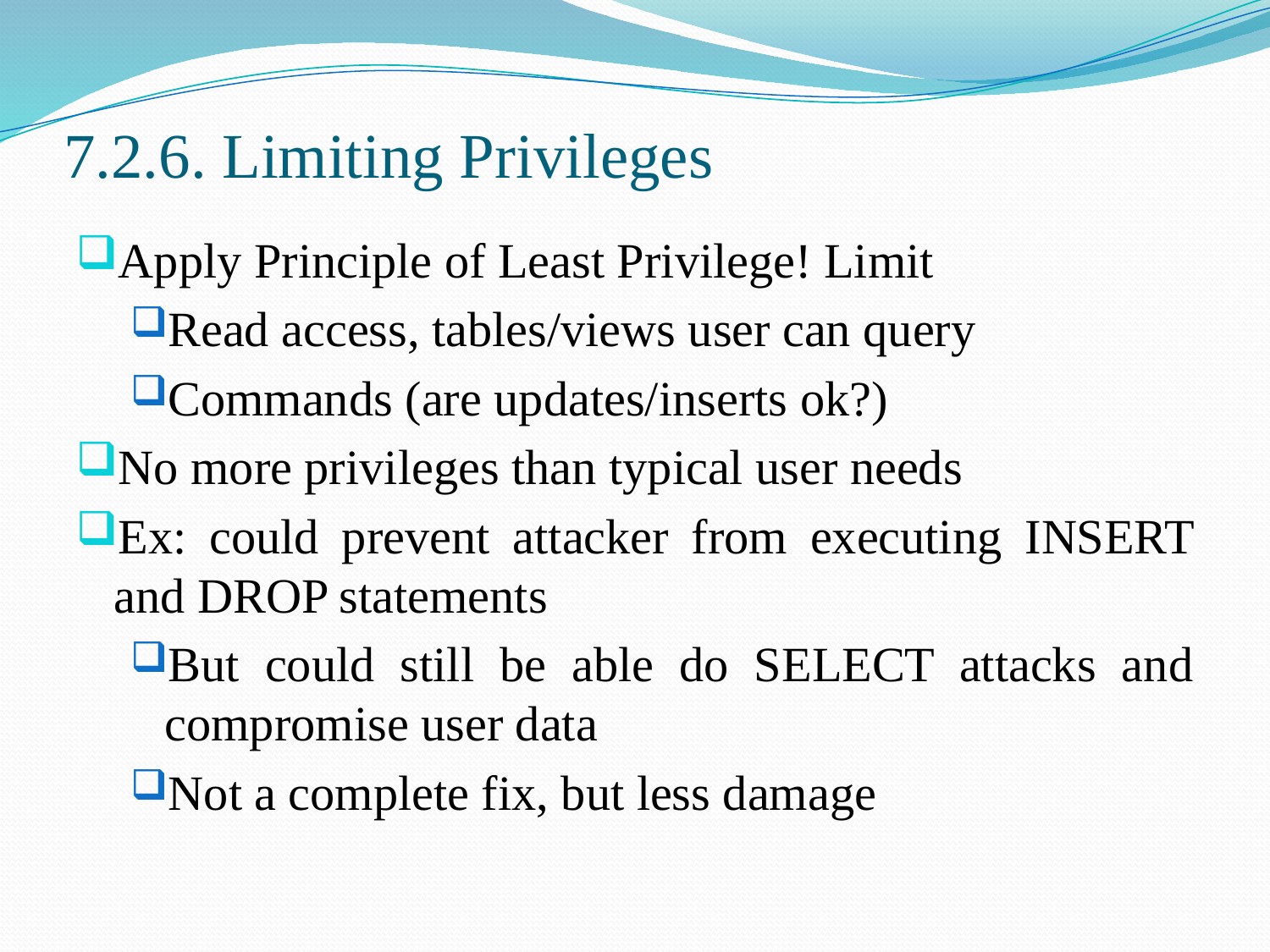

# 7.2.6. Limiting Privileges
Apply Principle of Least Privilege! Limit
Read access, tables/views user can query
Commands (are updates/inserts ok?)
No more privileges than typical user needs
Ex: could prevent attacker from executing INSERT and DROP statements
But could still be able do SELECT attacks and compromise user data
Not a complete fix, but less damage